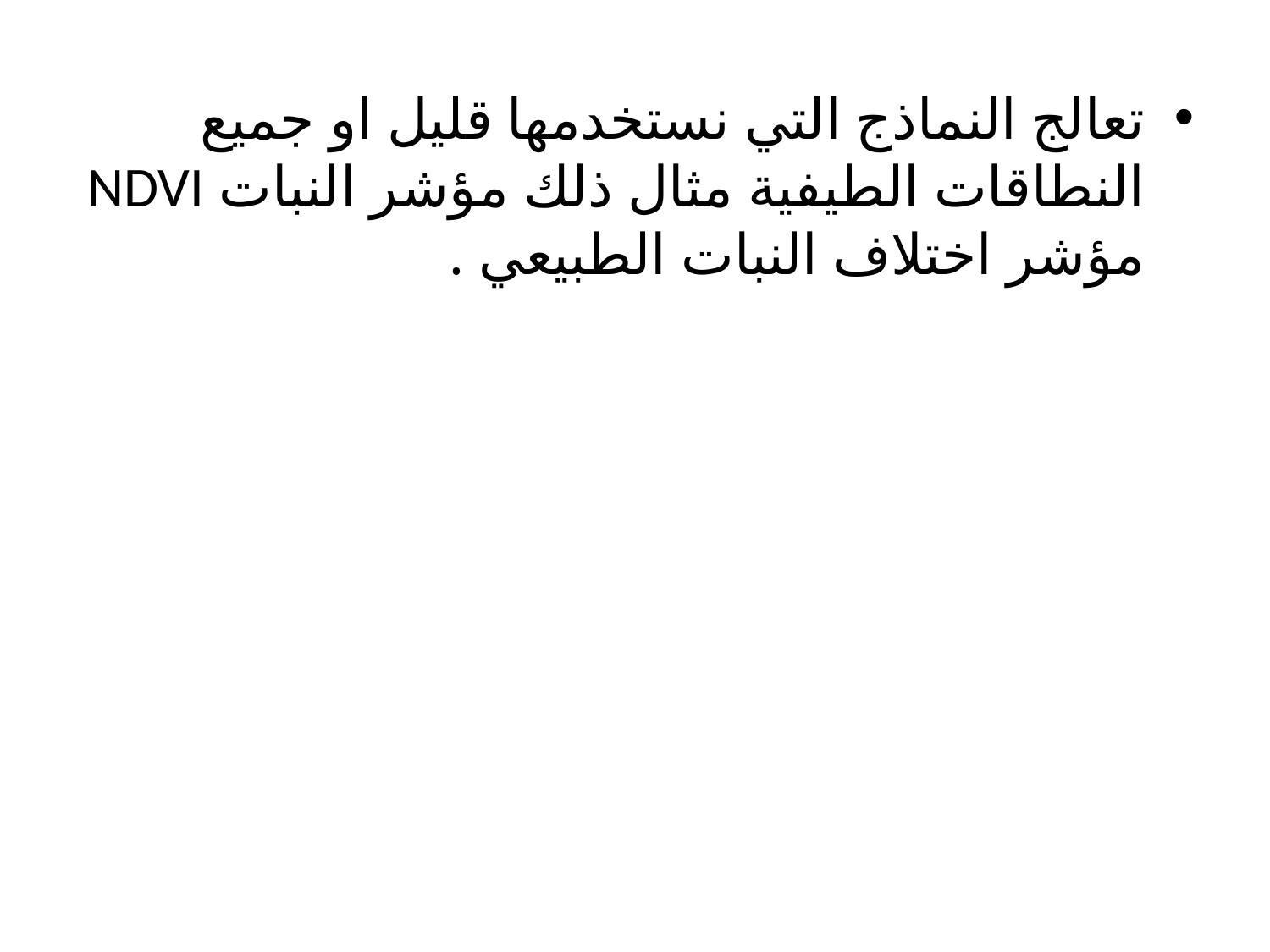

تعالج النماذج التي نستخدمها قليل او جميع النطاقات الطيفية مثال ذلك مؤشر النبات NDVI مؤشر اختلاف النبات الطبيعي .